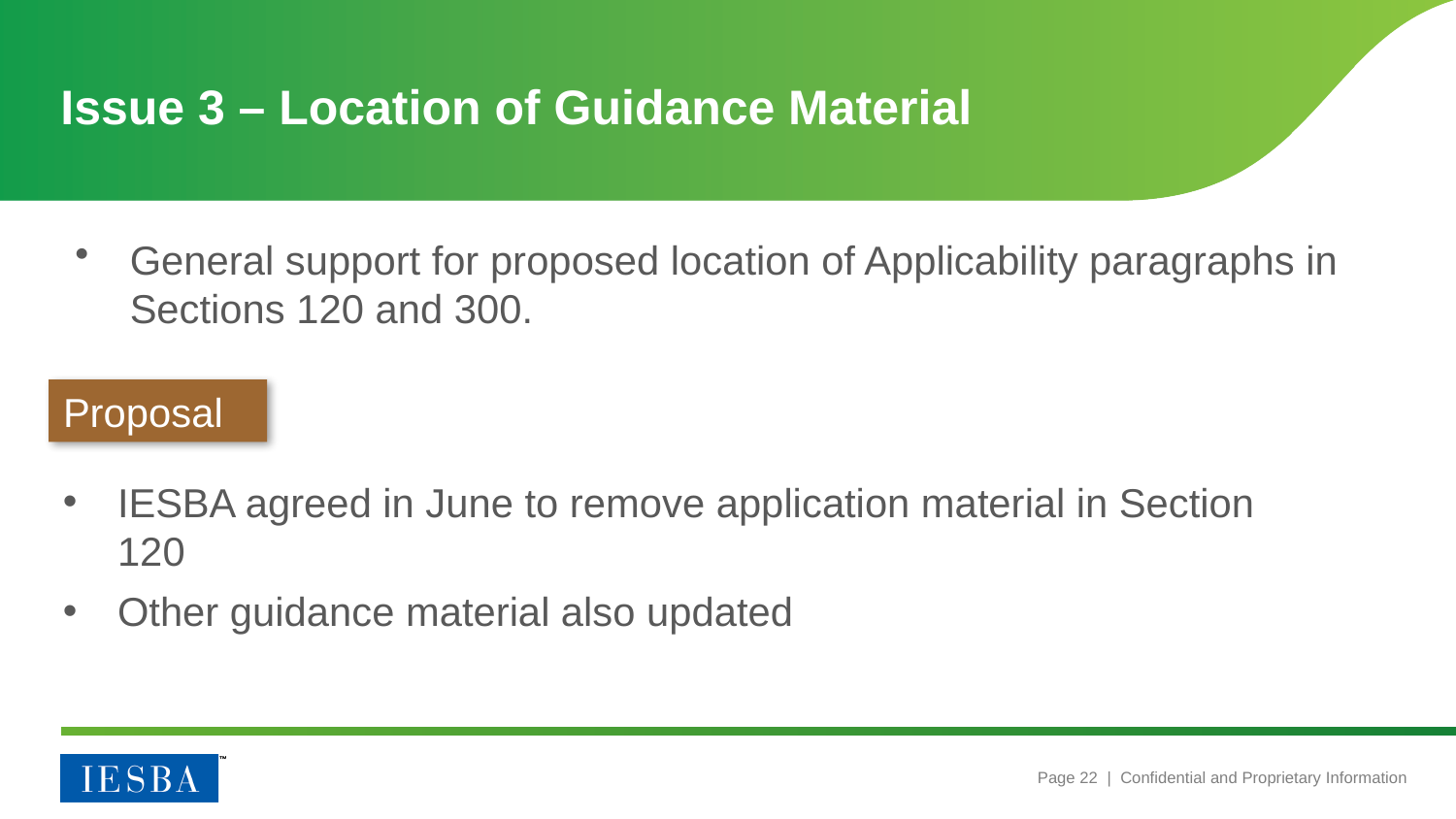

# Issue 3 – Location of Guidance Material
General support for proposed location of Applicability paragraphs in Sections 120 and 300.
Proposal
IESBA agreed in June to remove application material in Section 120
Other guidance material also updated